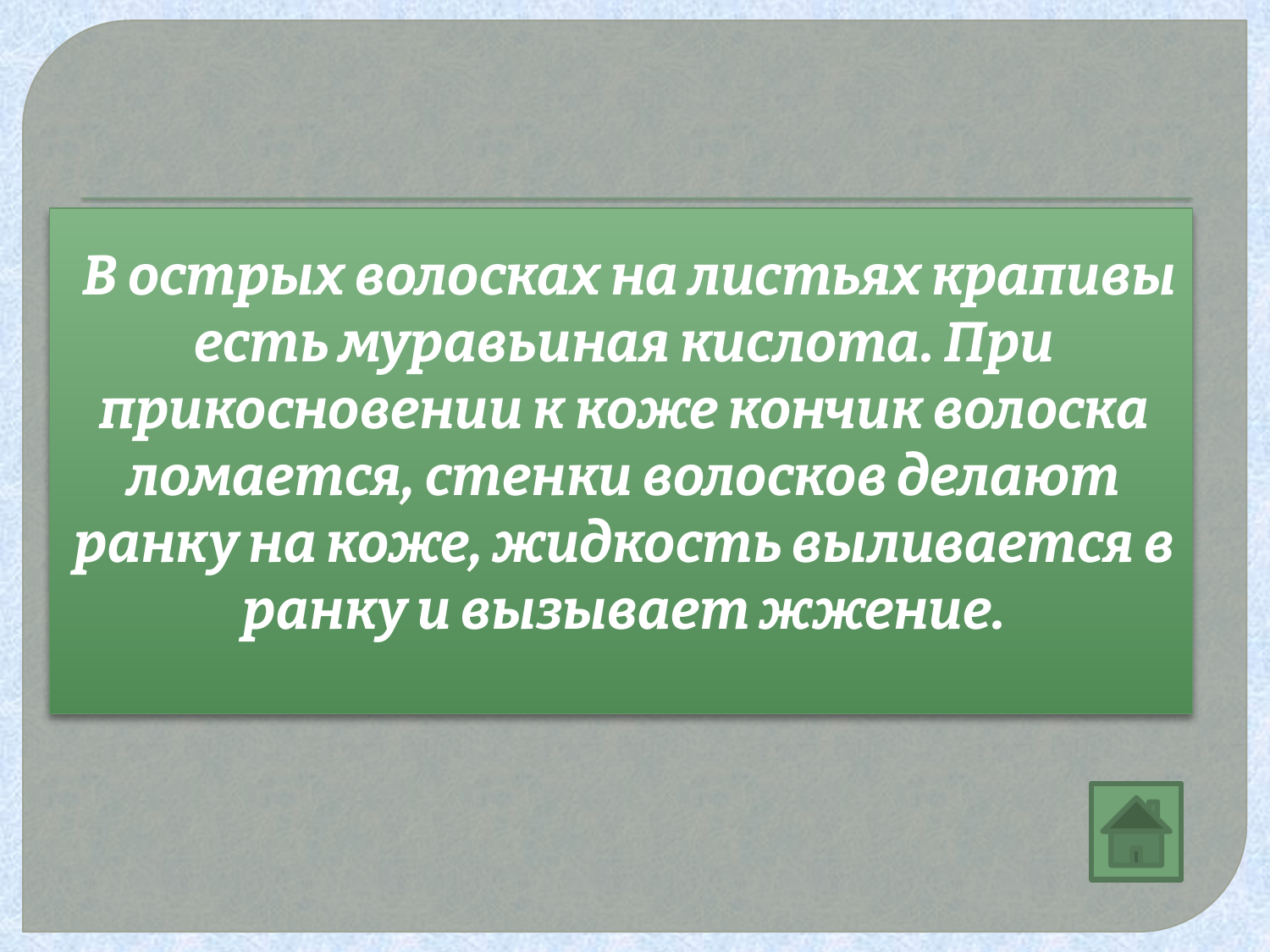

# В острых волосках на листьях крапивы есть муравьиная кислота. При прикосновении к коже кончик волоска ломается, стенки волосков делают ранку на коже, жидкость выливается в ранку и вызывает жжение.